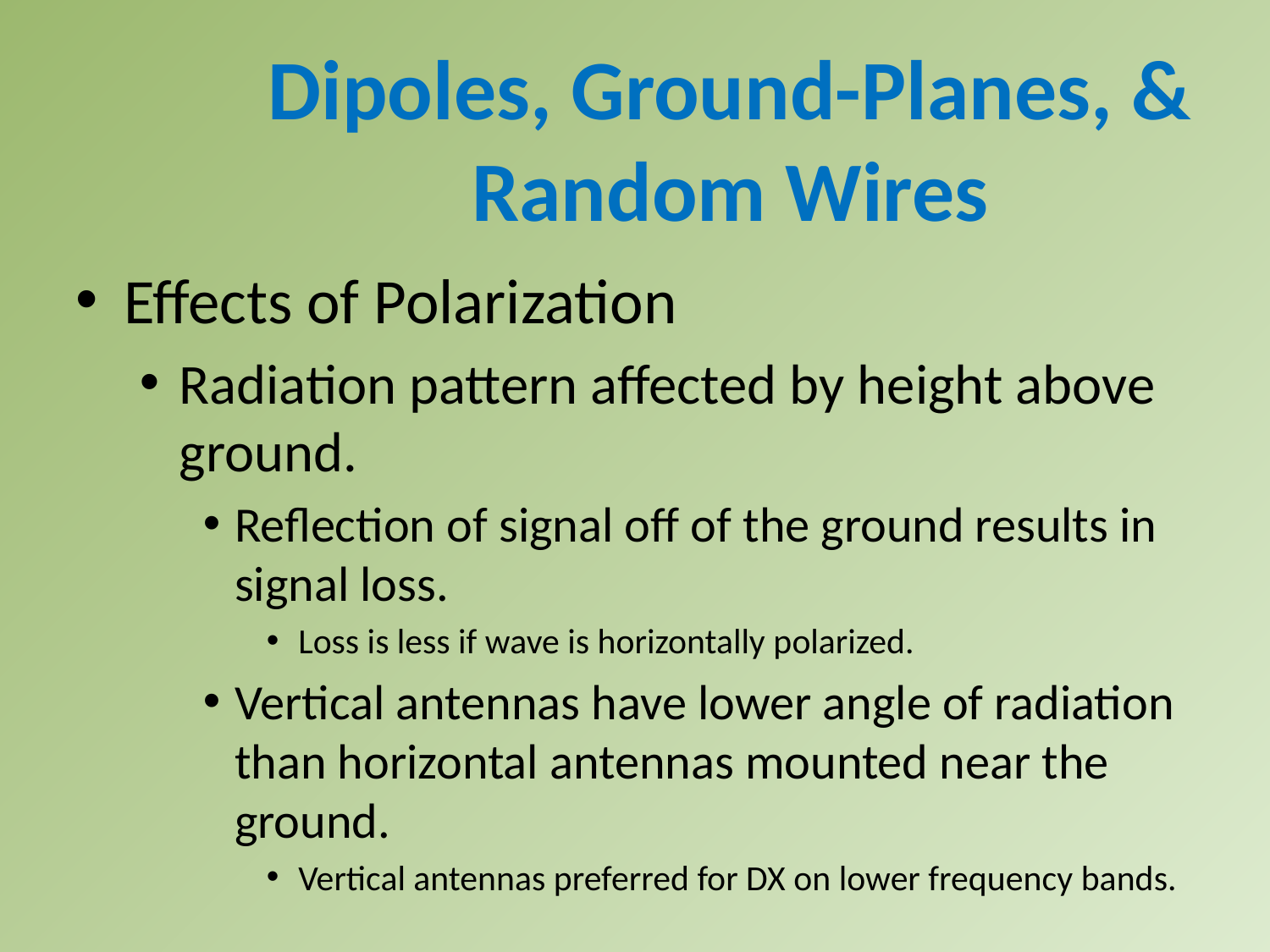

Dipoles, Ground-Planes, & Random Wires
Effects of Polarization
Radiation pattern affected by height above ground.
Reflection of signal off of the ground results in signal loss.
Loss is less if wave is horizontally polarized.
Vertical antennas have lower angle of radiation than horizontal antennas mounted near the ground.
Vertical antennas preferred for DX on lower frequency bands.